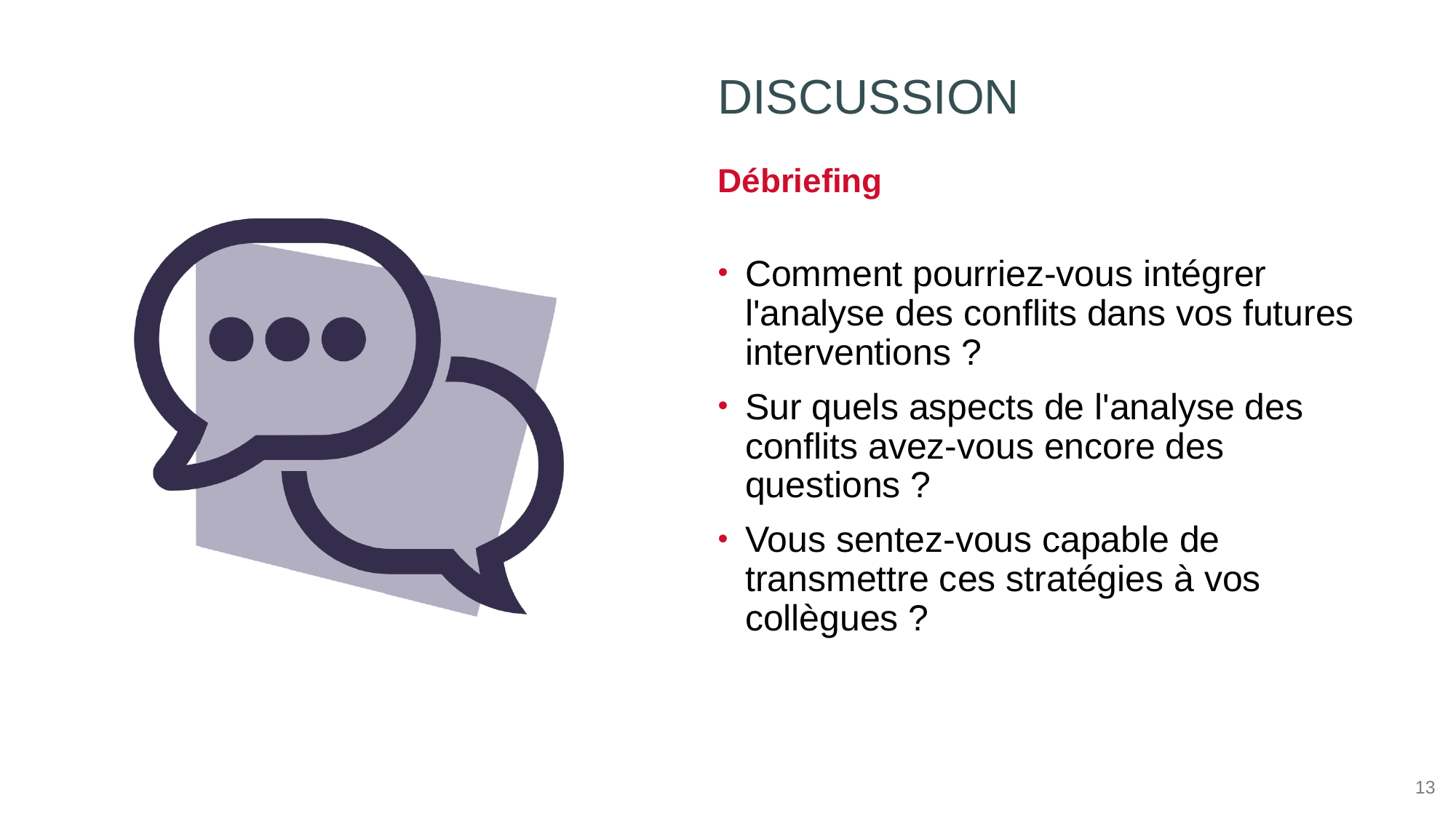

Débriefing
Comment pourriez-vous intégrer l'analyse des conflits dans vos futures interventions ?
Sur quels aspects de l'analyse des conflits avez-vous encore des questions ?
Vous sentez-vous capable de transmettre ces stratégies à vos collègues ?
13